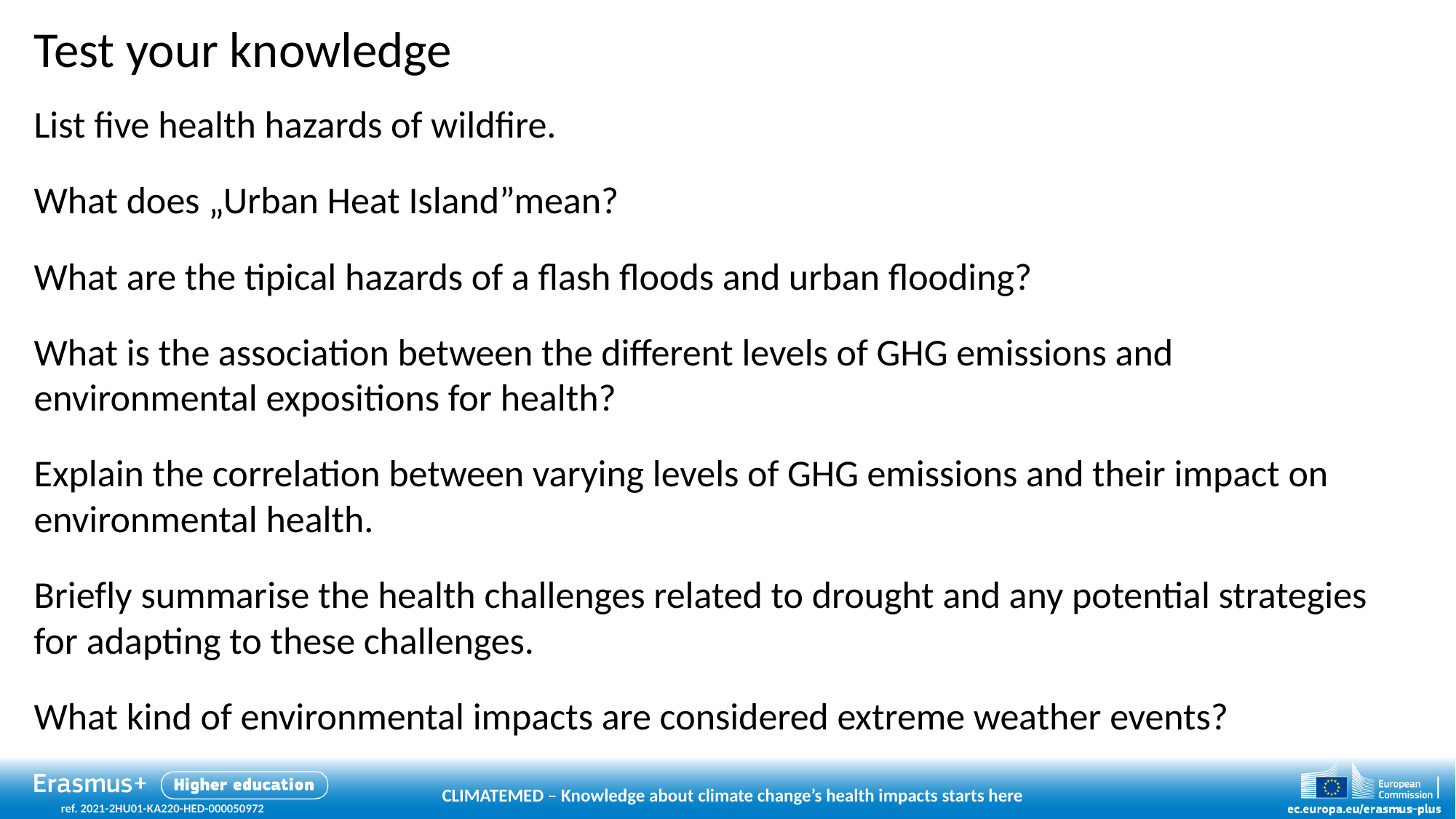

# Test your knowledge
List five health hazards of wildfire.
What does „Urban Heat Island”mean?
What are the tipical hazards of a flash floods and urban flooding?
What is the association between the different levels of GHG emissions and environmental expositions for health?
Explain the correlation between varying levels of GHG emissions and their impact on environmental health.
Briefly summarise the health challenges related to drought and any potential strategies for adapting to these challenges.
What kind of environmental impacts are considered extreme weather events?